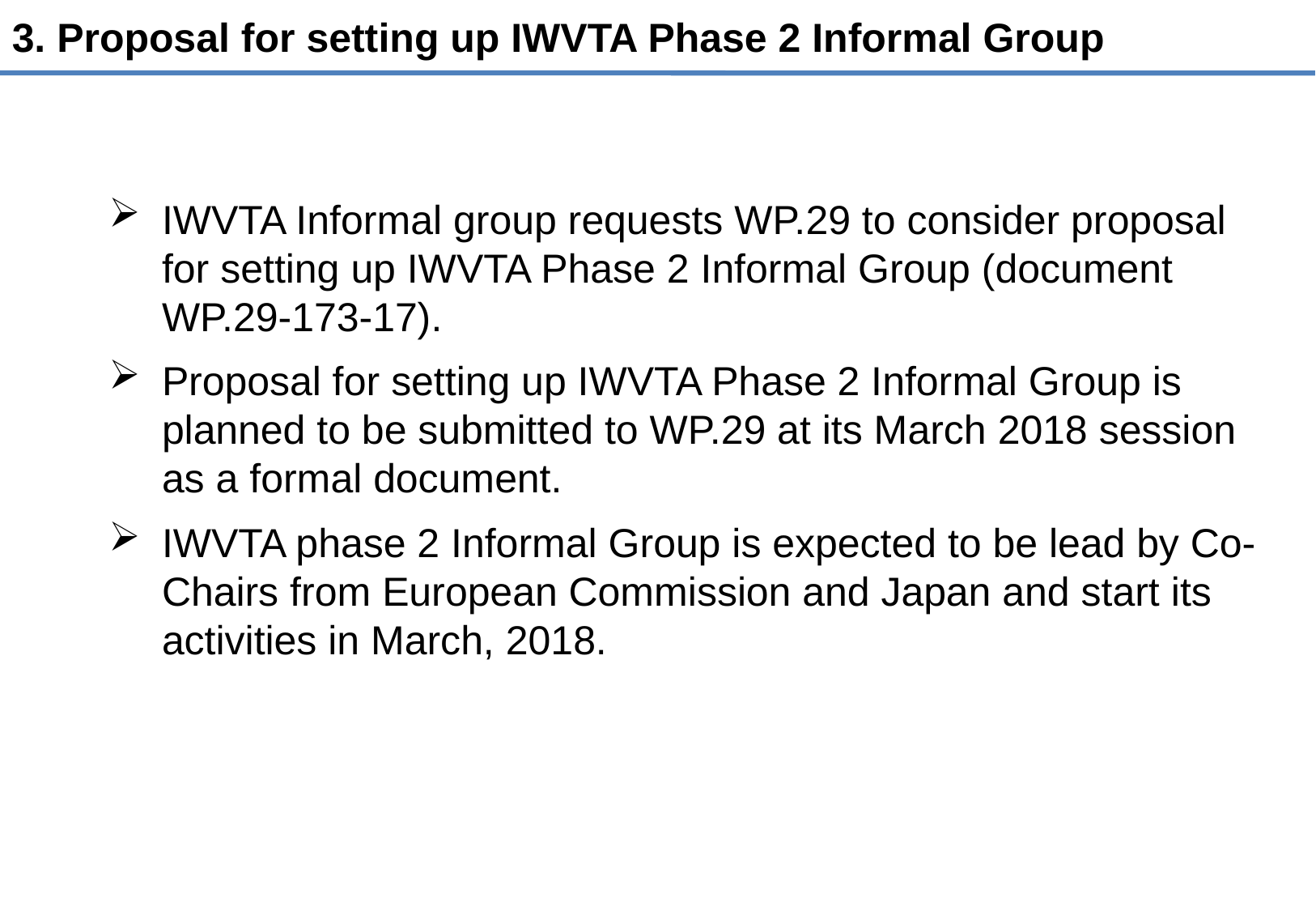

3. Proposal for setting up IWVTA Phase 2 Informal Group

IWVTA Informal group requests WP.29 to consider proposal for setting up IWVTA Phase 2 Informal Group (document WP.29-173-17).

Proposal for setting up IWVTA Phase 2 Informal Group is planned to be submitted to WP.29 at its March 2018 session as a formal document.

IWVTA phase 2 Informal Group is expected to be lead by Co-Chairs from European Commission and Japan and start its activities in March, 2018.